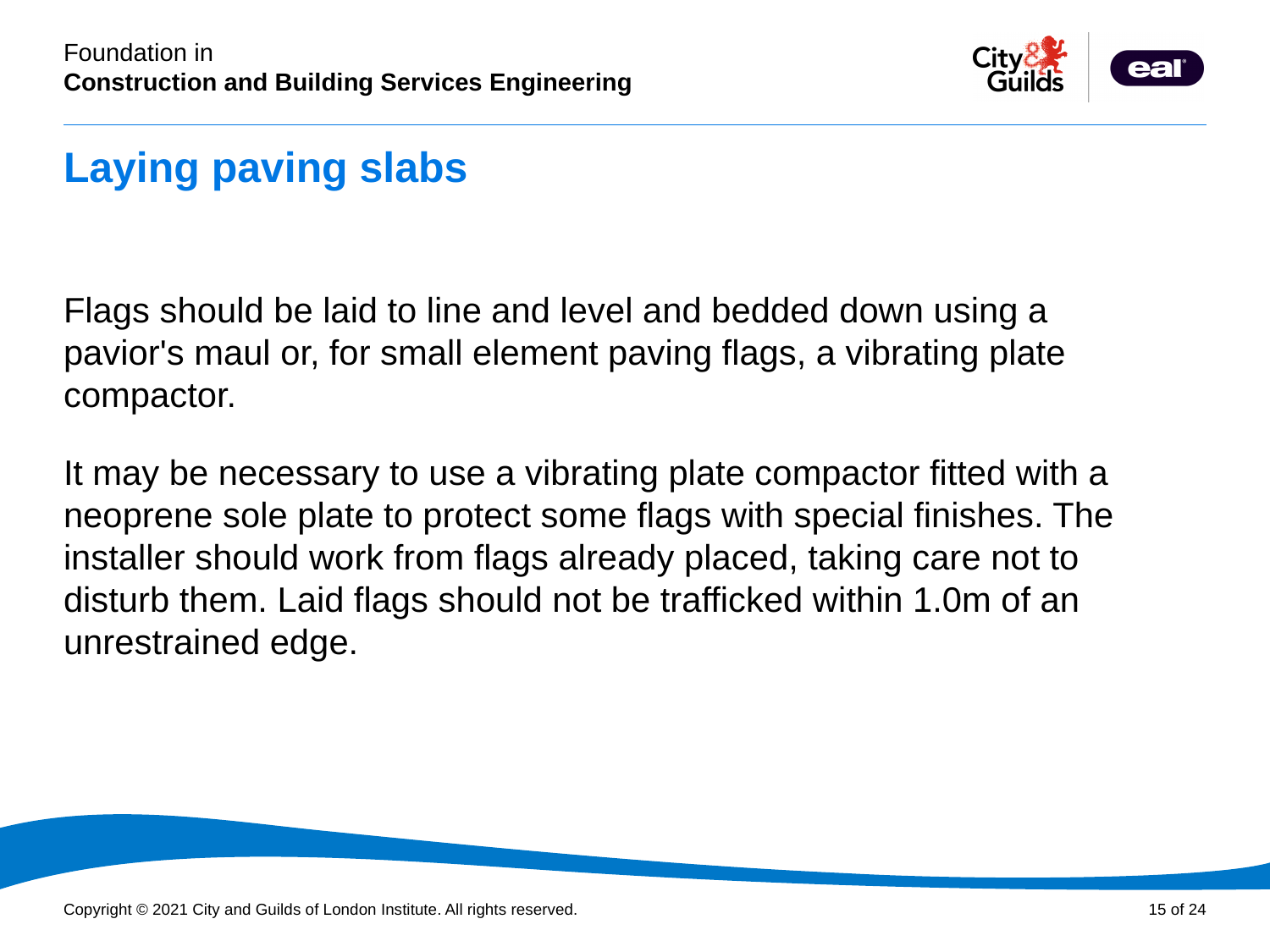

# Laying paving slabs

Flags should be laid to line and level and bedded down using a pavior's maul or, for small element paving flags, a vibrating plate compactor.
It may be necessary to use a vibrating plate compactor fitted with a neoprene sole plate to protect some flags with special finishes. The installer should work from flags already placed, taking care not to disturb them. Laid flags should not be trafficked within 1.0m of an unrestrained edge.